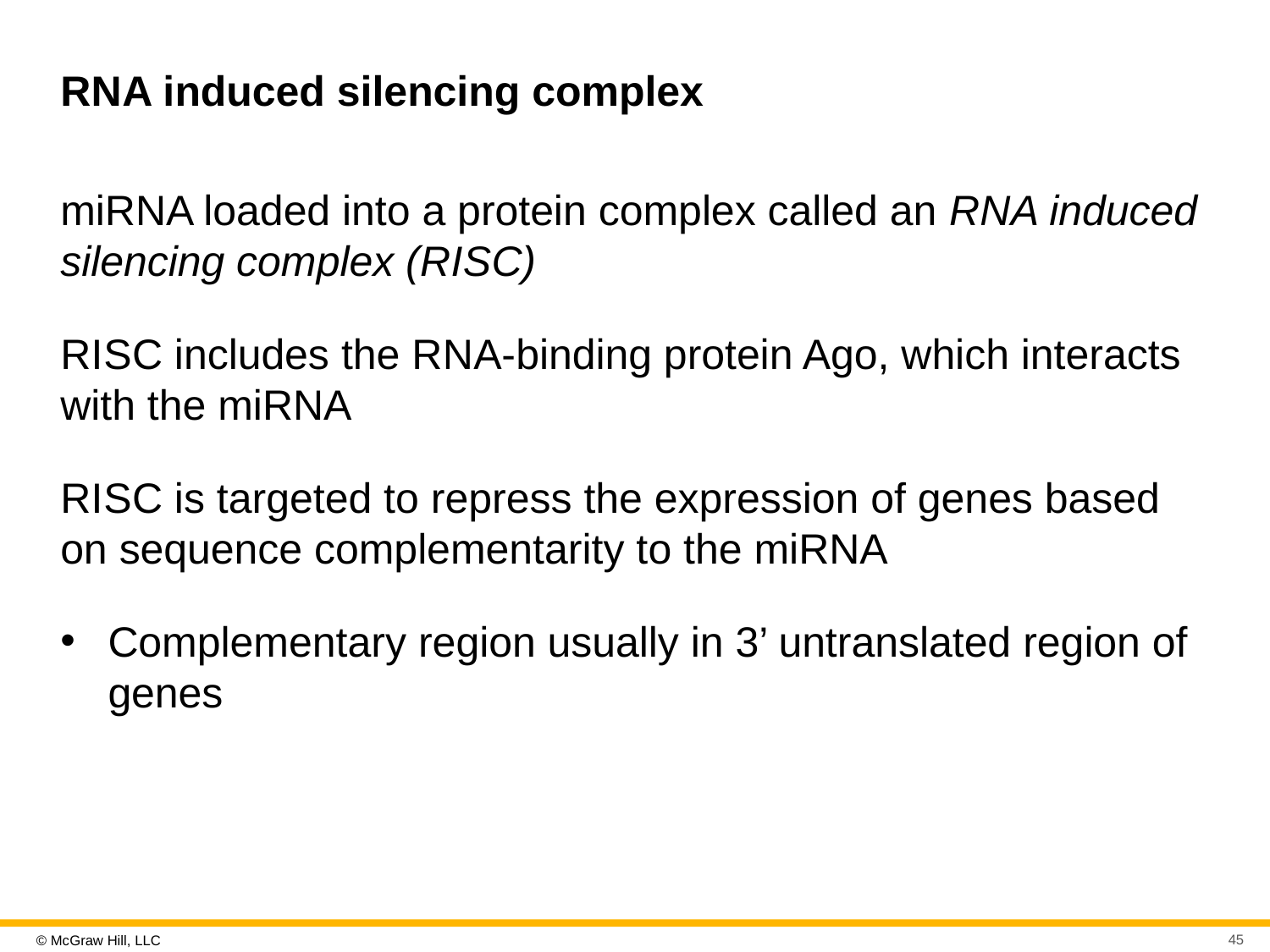

# R N A induced silencing complex
miRNA loaded into a protein complex called an R N A induced silencing complex (R I S C)
R I S C includes the R N A-binding protein Ago, which interacts with the miRNA
R I S C is targeted to repress the expression of genes based on sequence complementarity to the miRNA
Complementary region usually in 3’ untranslated region of genes
45